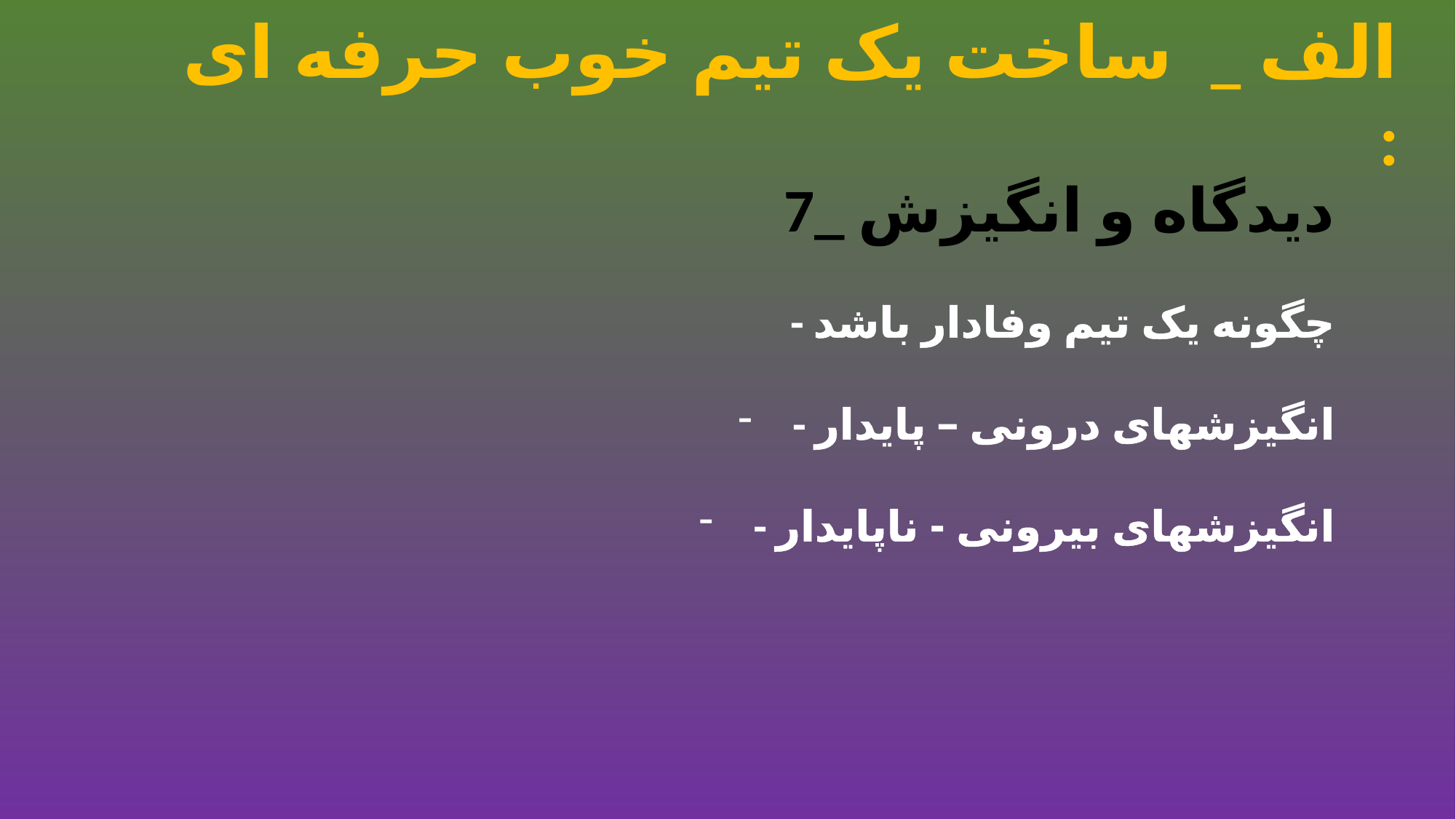

الف _  ساخت یک تیم خوب حرفه ای :
7_ دیدگاه و انگیزش

- چگونه یک تیم وفادار باشد

- انگیزشهای درونی – پایدار

- انگیزشهای بیرونی - ناپایدار